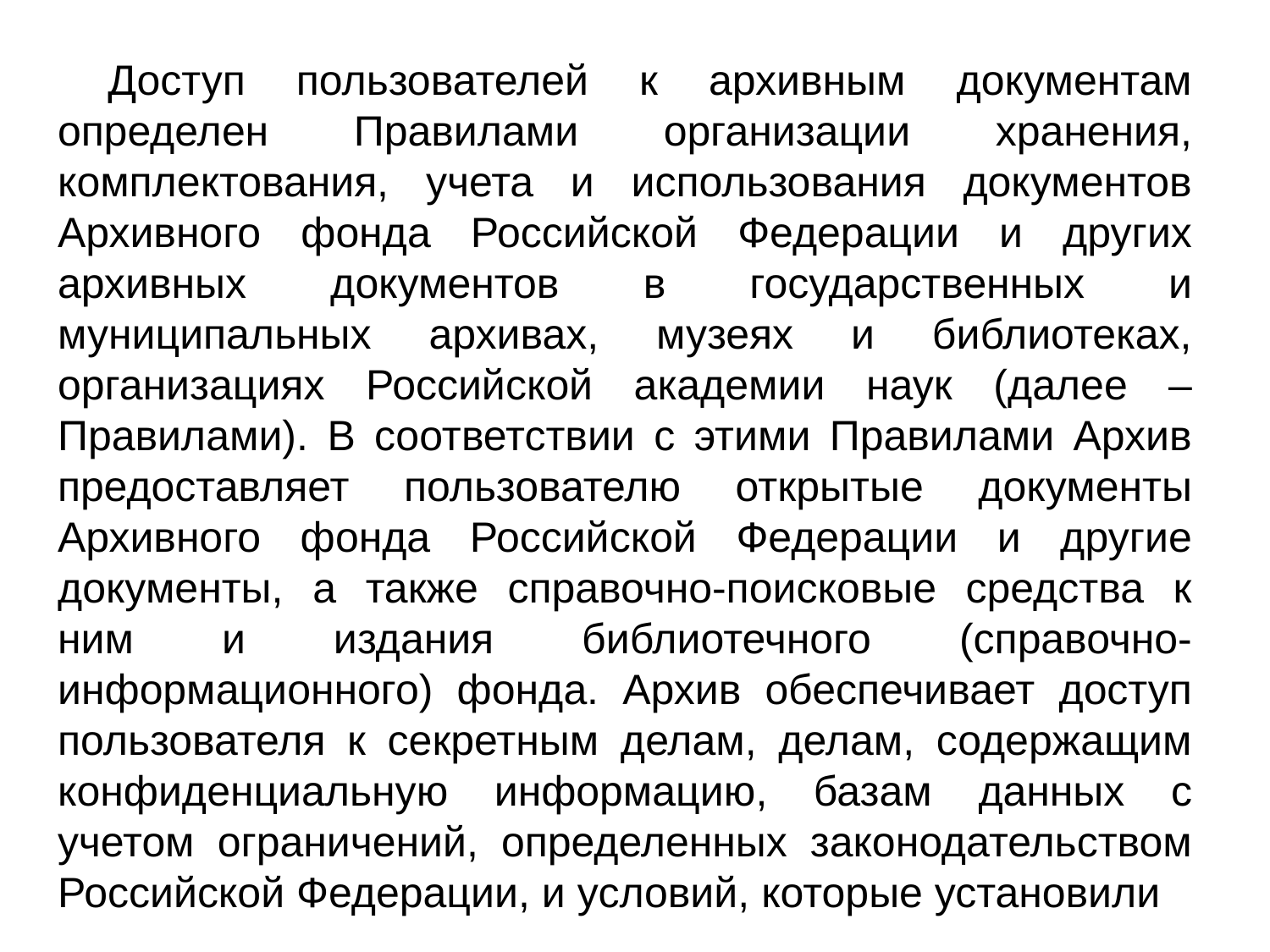

Доступ пользователей к архивным документам определен Правилами организации хранения, комплектования, учета и использования документов Архивного фонда Российской Федерации и других архивных документов в государственных и муниципальных архивах, музеях и библиотеках, организациях Российской академии наук (далее – Правилами). В соответствии с этими Правилами Архив предоставляет пользователю открытые документы Архивного фонда Российской Федерации и другие документы, а также справочно-поисковые средства к ним и издания библиотечного (справочно-информационного) фонда. Архив обеспечивает доступ пользователя к секретным делам, делам, содержащим конфиденциальную информацию, базам данных с учетом ограничений, определенных законодательством Российской Федерации, и условий, которые установили